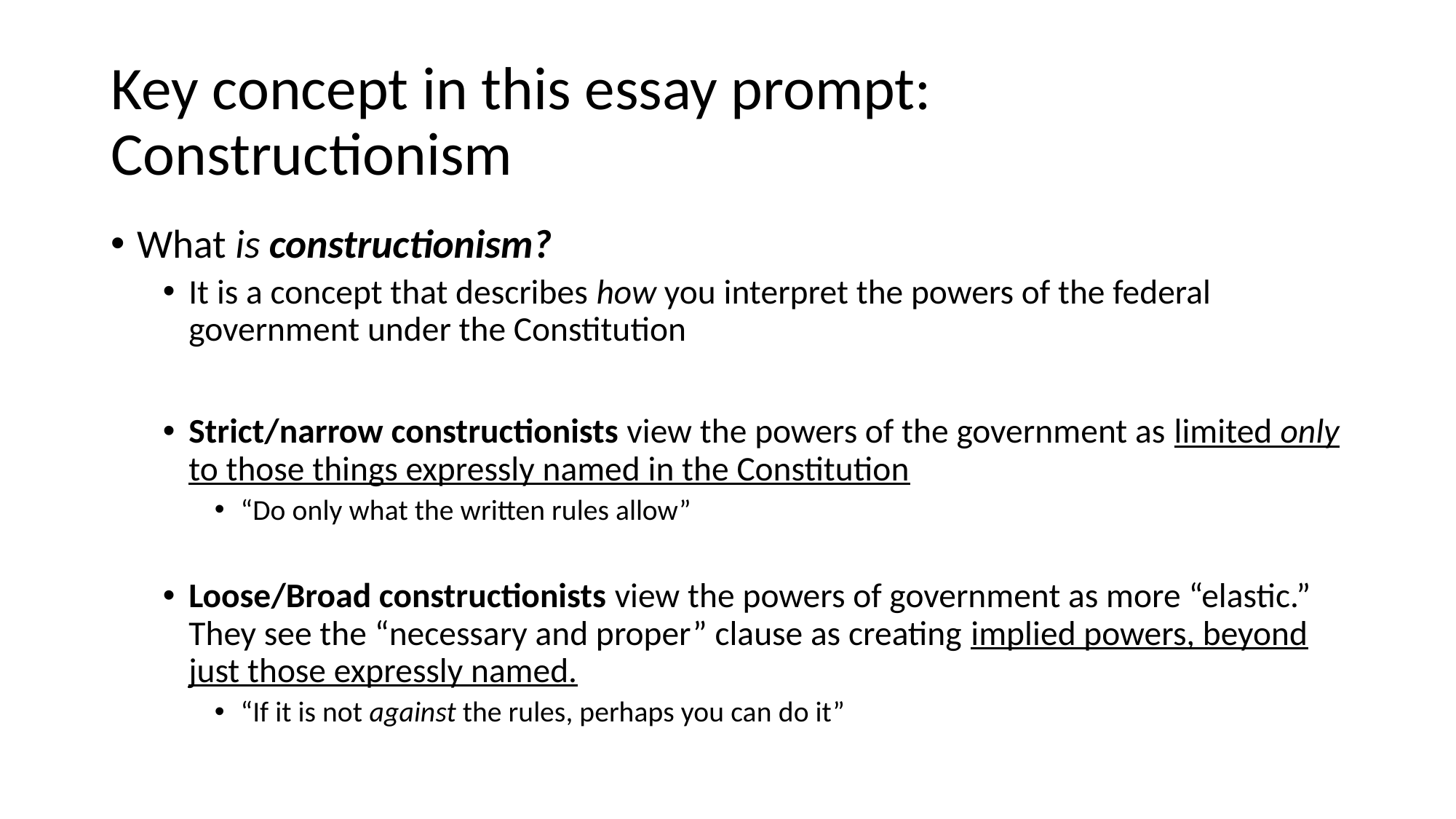

# Key concept in this essay prompt: Constructionism
What is constructionism?
It is a concept that describes how you interpret the powers of the federal government under the Constitution

Strict/narrow constructionists view the powers of the government as limited only to those things expressly named in the Constitution
“Do only what the written rules allow”

Loose/Broad constructionists view the powers of government as more “elastic.”  They see the “necessary and proper” clause as creating implied powers, beyond just those expressly named.
“If it is not against the rules, perhaps you can do it”